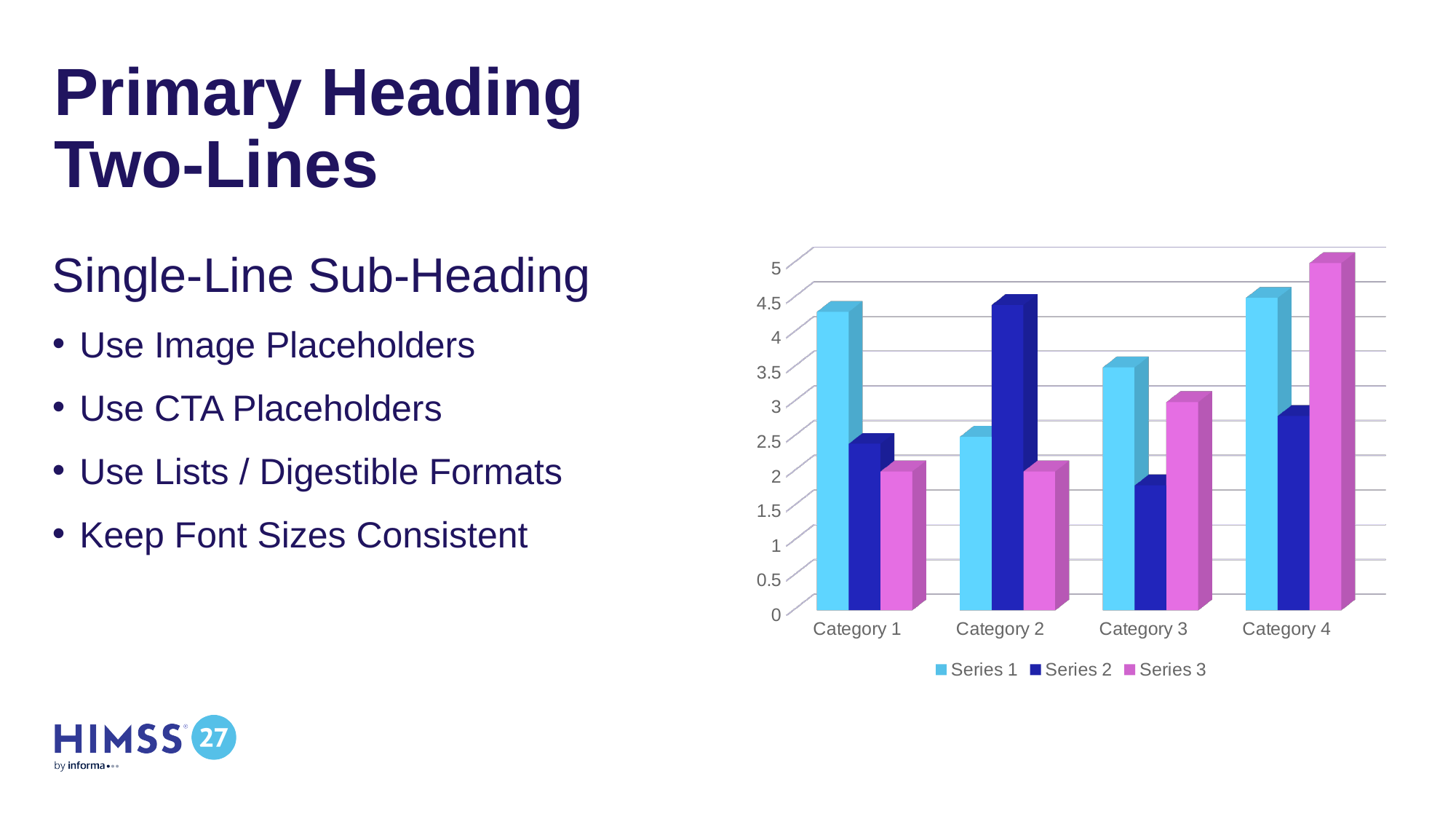

# Primary Heading Two-Lines
Single-Line Sub-Heading
Use Image Placeholders
Use CTA Placeholders
Use Lists / Digestible Formats
Keep Font Sizes Consistent

[unsupported chart]